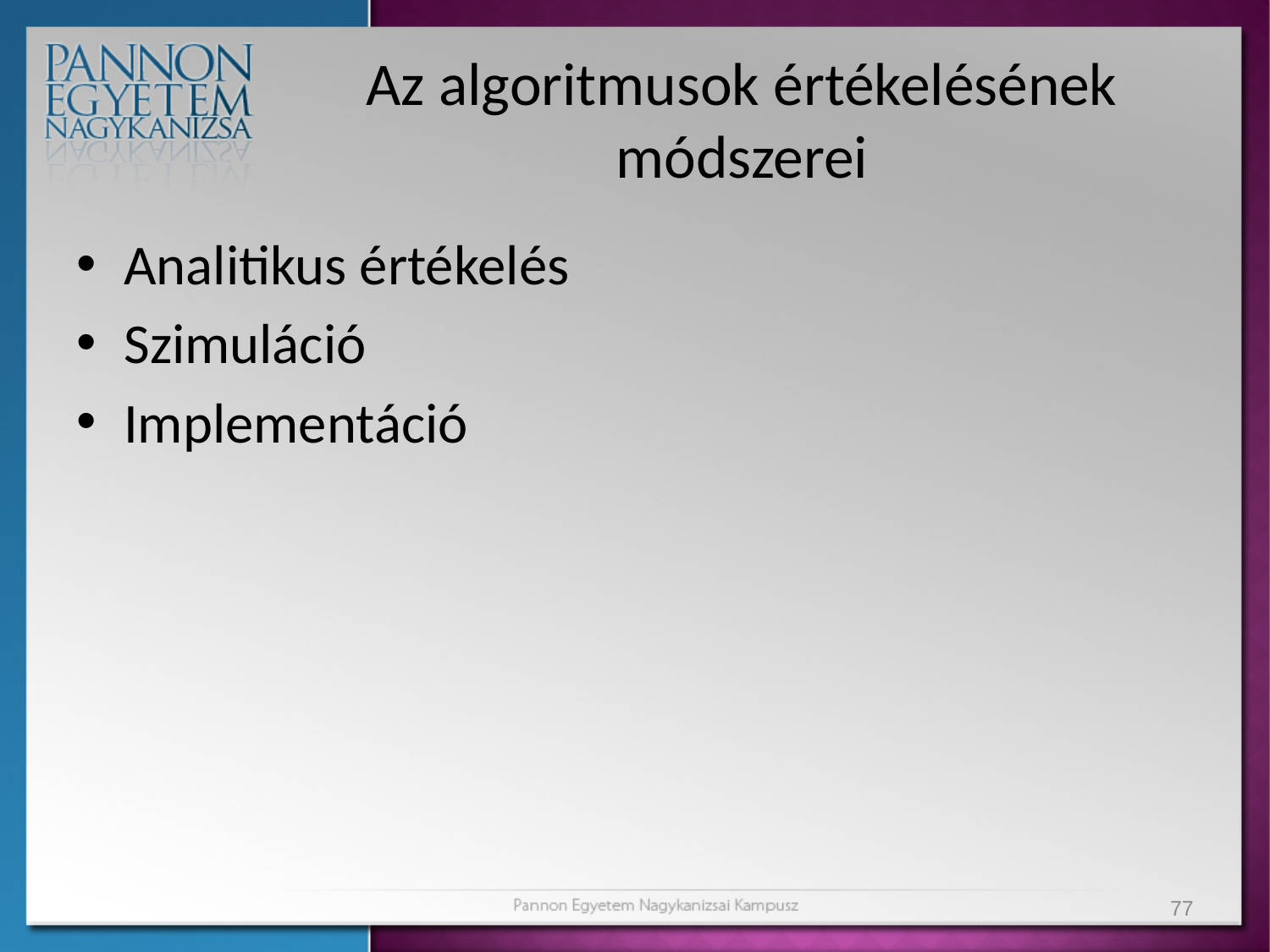

# Az algoritmusok értékelésének módszerei
Analitikus értékelés
Szimuláció
Implementáció
77